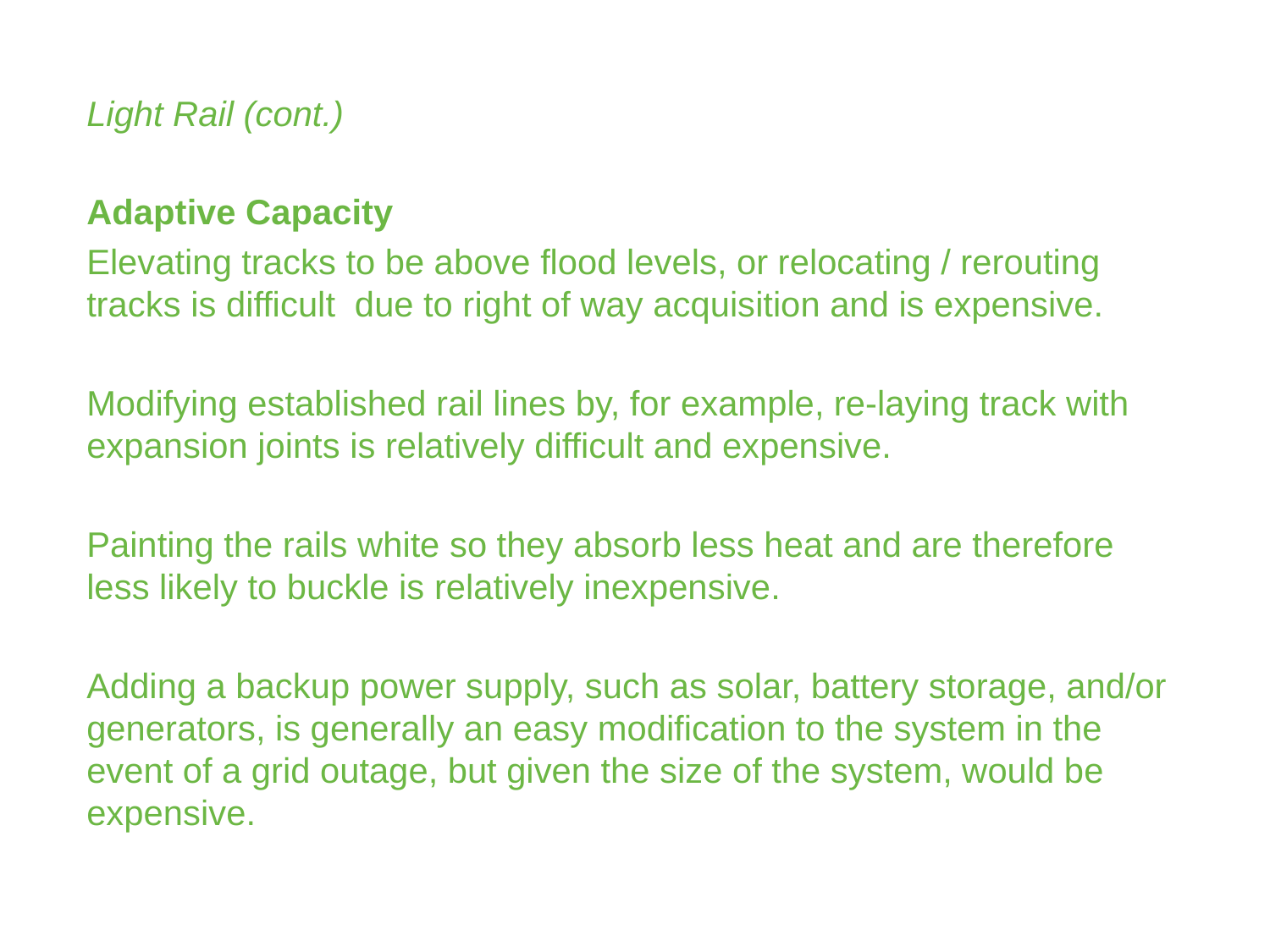

Light Rail (cont.)

Adaptive Capacity
Elevating tracks to be above flood levels, or relocating / rerouting tracks is difficult  due to right of way acquisition and is expensive.

Modifying established rail lines by, for example, re-laying track with expansion joints is relatively difficult and expensive.

Painting the rails white so they absorb less heat and are therefore less likely to buckle is relatively inexpensive.

Adding a backup power supply, such as solar, battery storage, and/or generators, is generally an easy modification to the system in the event of a grid outage, but given the size of the system, would be expensive.